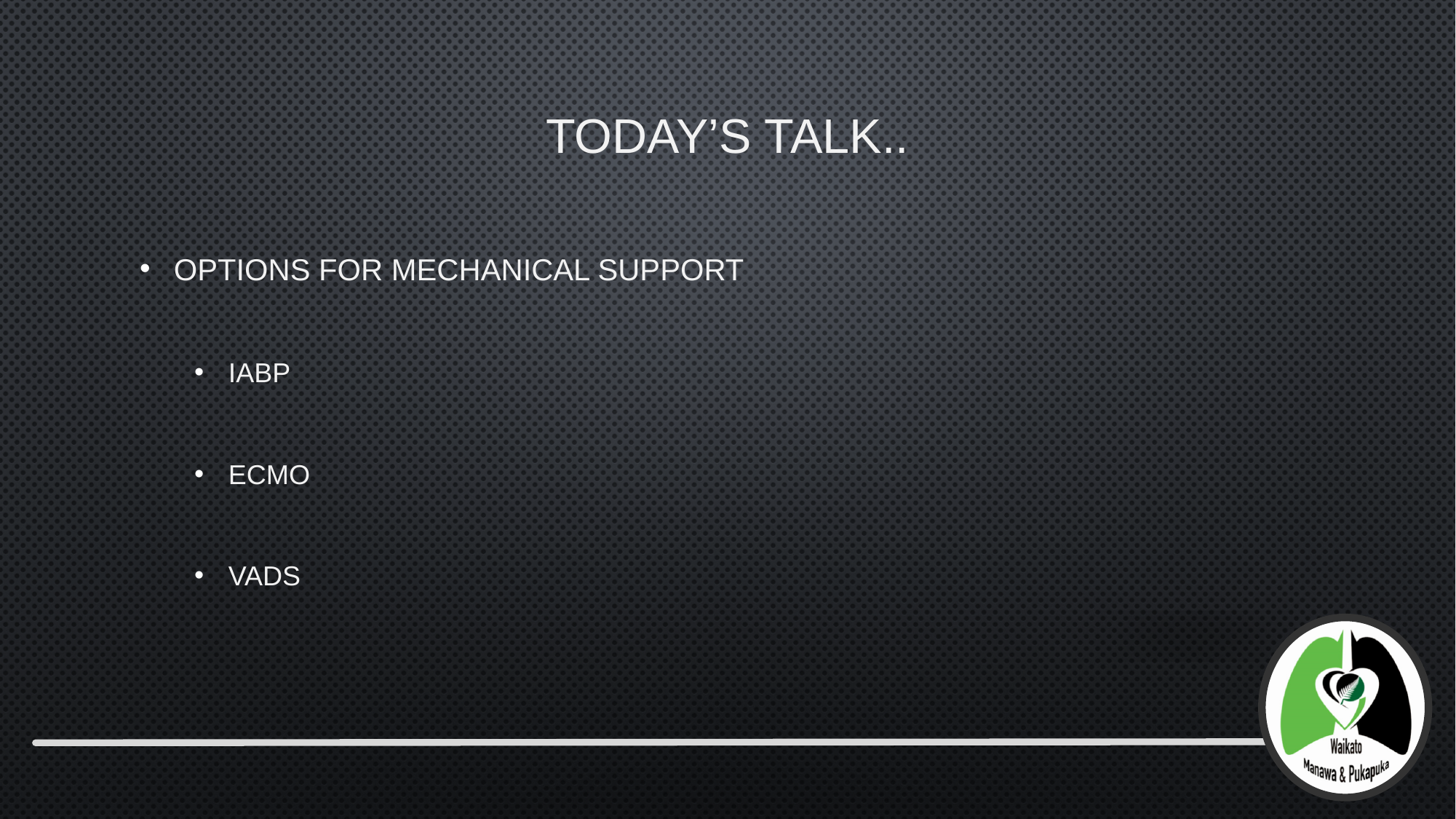

# Today’s talk..
Options for mechanical support

IABP

ECMO

VADs